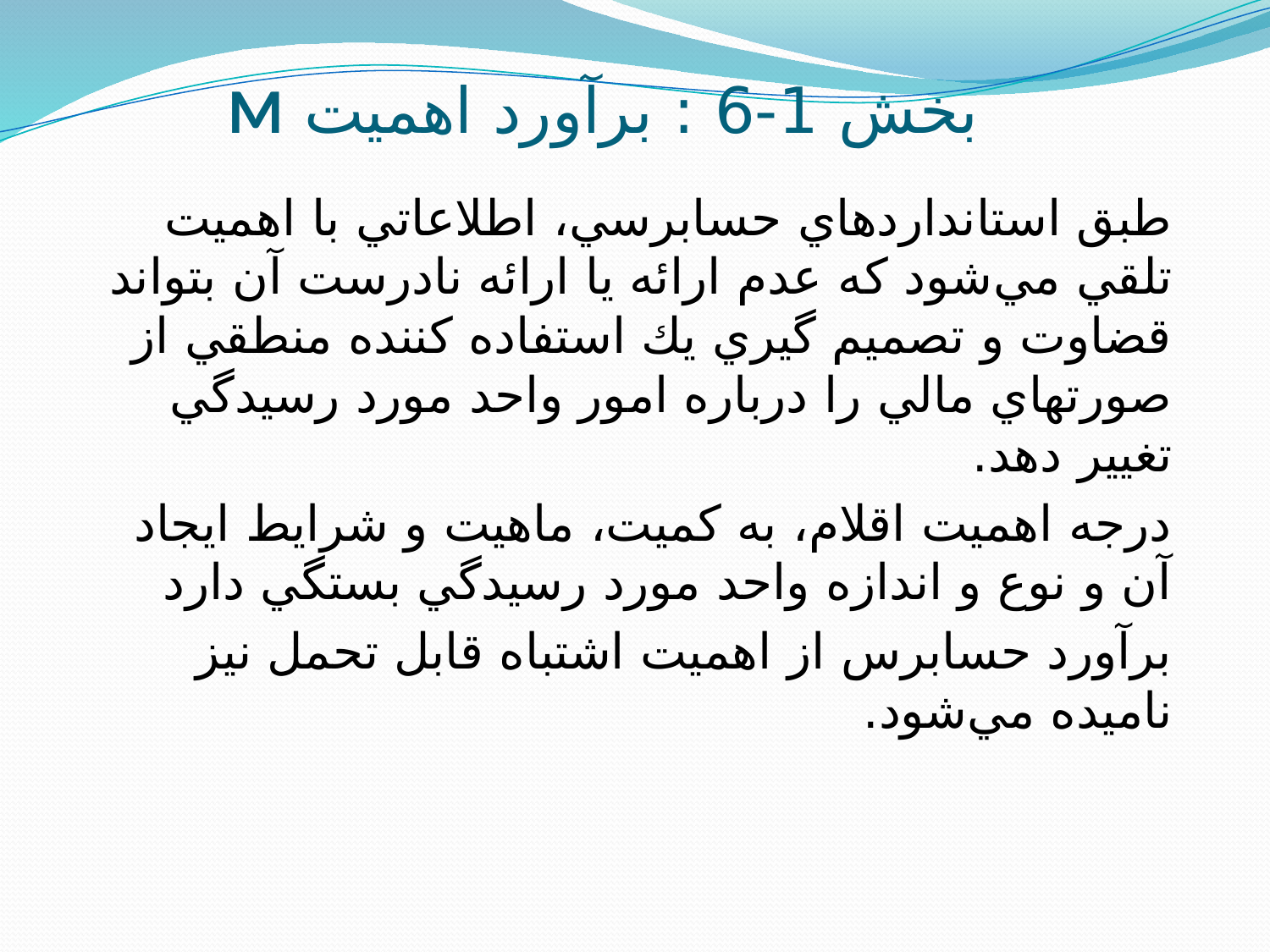

# بخش 1-6 : برآورد اهميت M
طبق استانداردهاي حسابرسي، اطلاعاتي با اهميت تلقي مي‌شود كه عدم ارائه يا ارائه نادرست آن بتواند قضاوت و تصميم گيري يك استفاده كننده منطقي از صورتهاي مالي را درباره امور واحد مورد رسيدگي تغيير دهد.
درجه اهميت اقلام، به كميت، ماهيت و شرايط ايجاد آن و نوع و اندازه واحد مورد رسيدگي بستگي دارد
برآورد حسابرس از اهميت اشتباه قابل تحمل نيز ناميده مي‌شود.